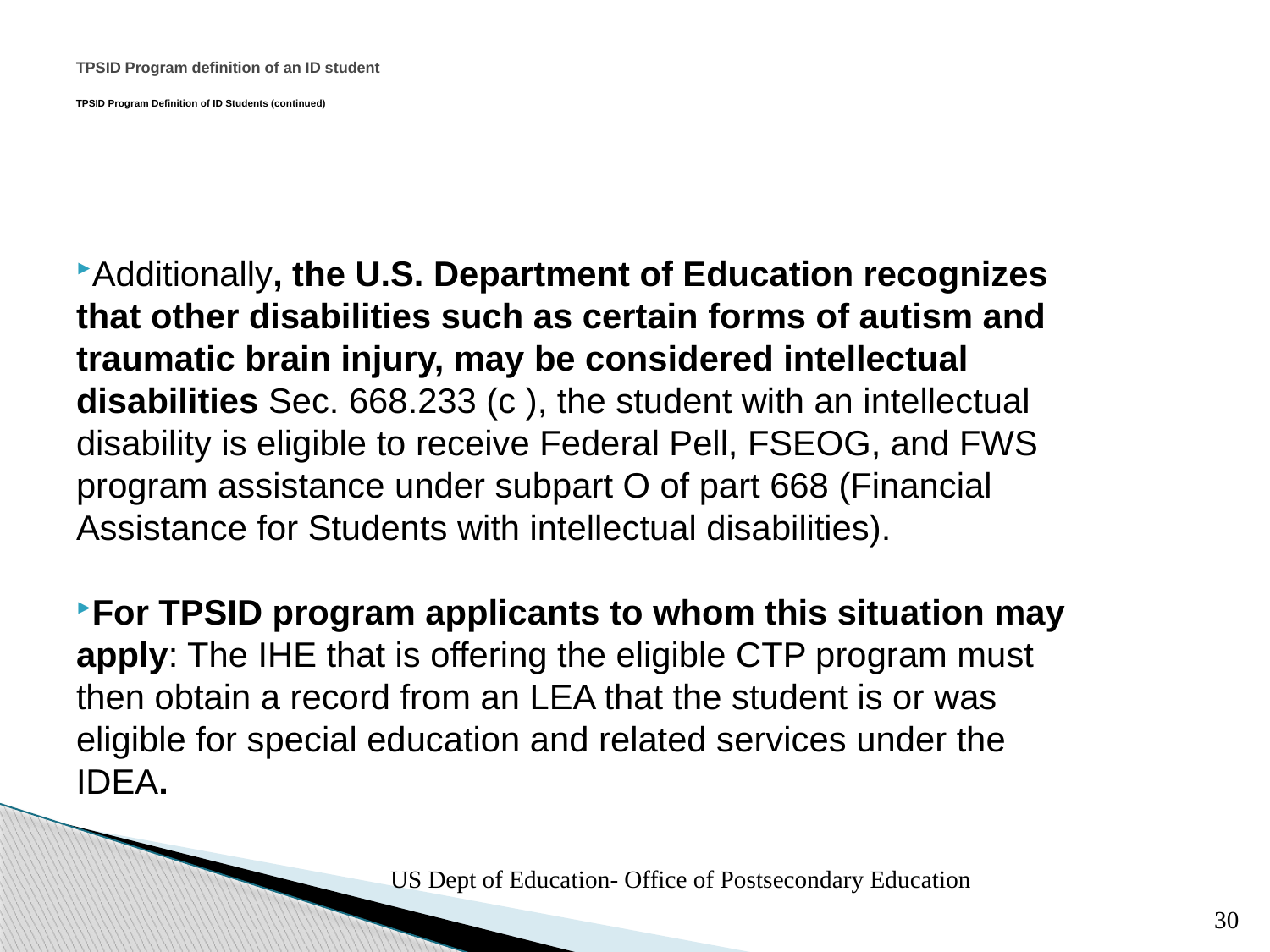

# TPSID Program definition of an ID student TPSID Program Definition of ID Students (continued)

Additionally, the U.S. Department of Education recognizes that other disabilities such as certain forms of autism and traumatic brain injury, may be considered intellectual disabilities Sec. 668.233 (c ), the student with an intellectual disability is eligible to receive Federal Pell, FSEOG, and FWS program assistance under subpart O of part 668 (Financial Assistance for Students with intellectual disabilities).

For TPSID program applicants to whom this situation may apply: The IHE that is offering the eligible CTP program must then obtain a record from an LEA that the student is or was eligible for special education and related services under the IDEA.

US Dept of Education- Office of Postsecondary Education
30